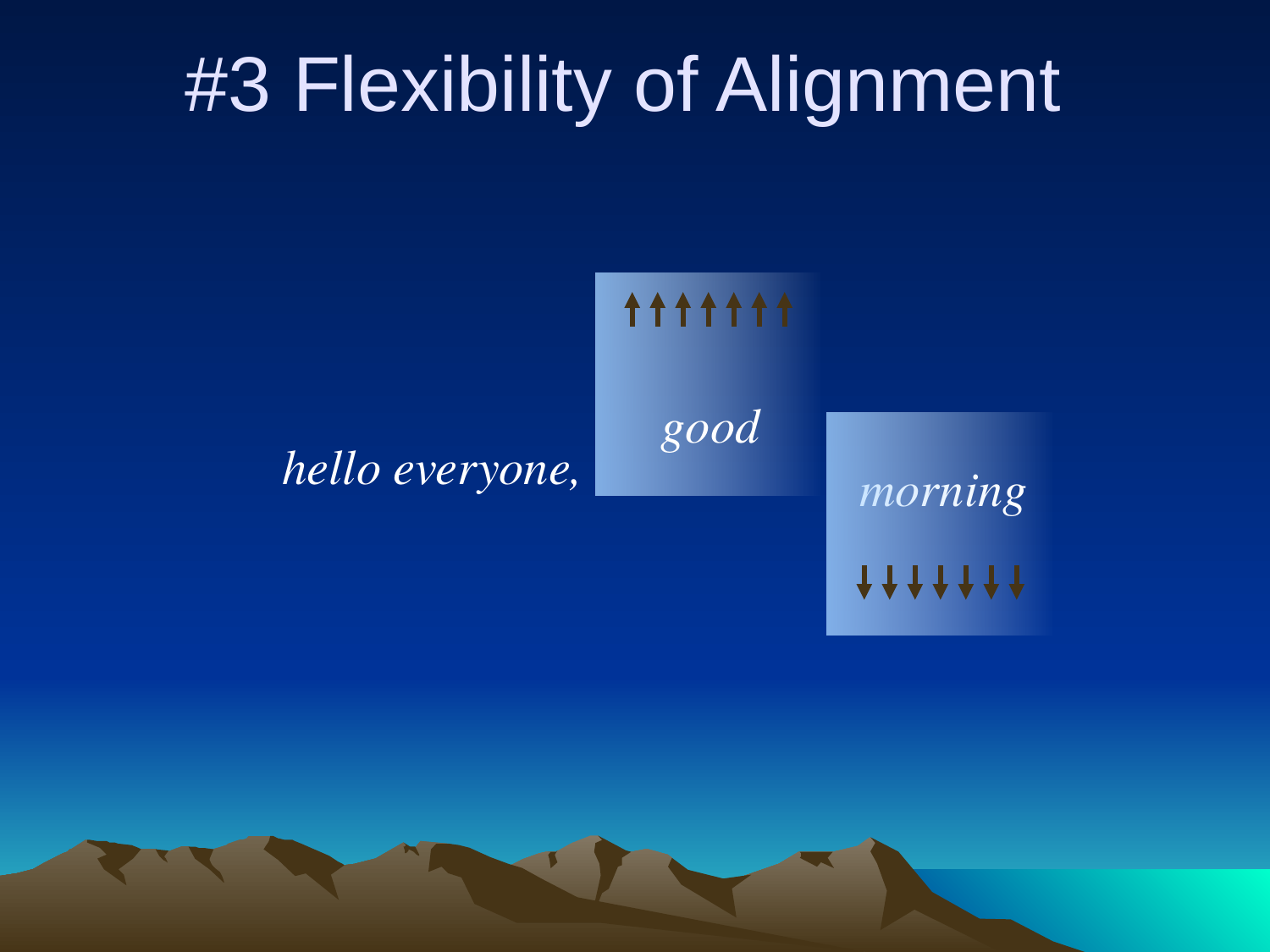

# #3 Flexibility of Alignment

good

hello everyone,
     morning